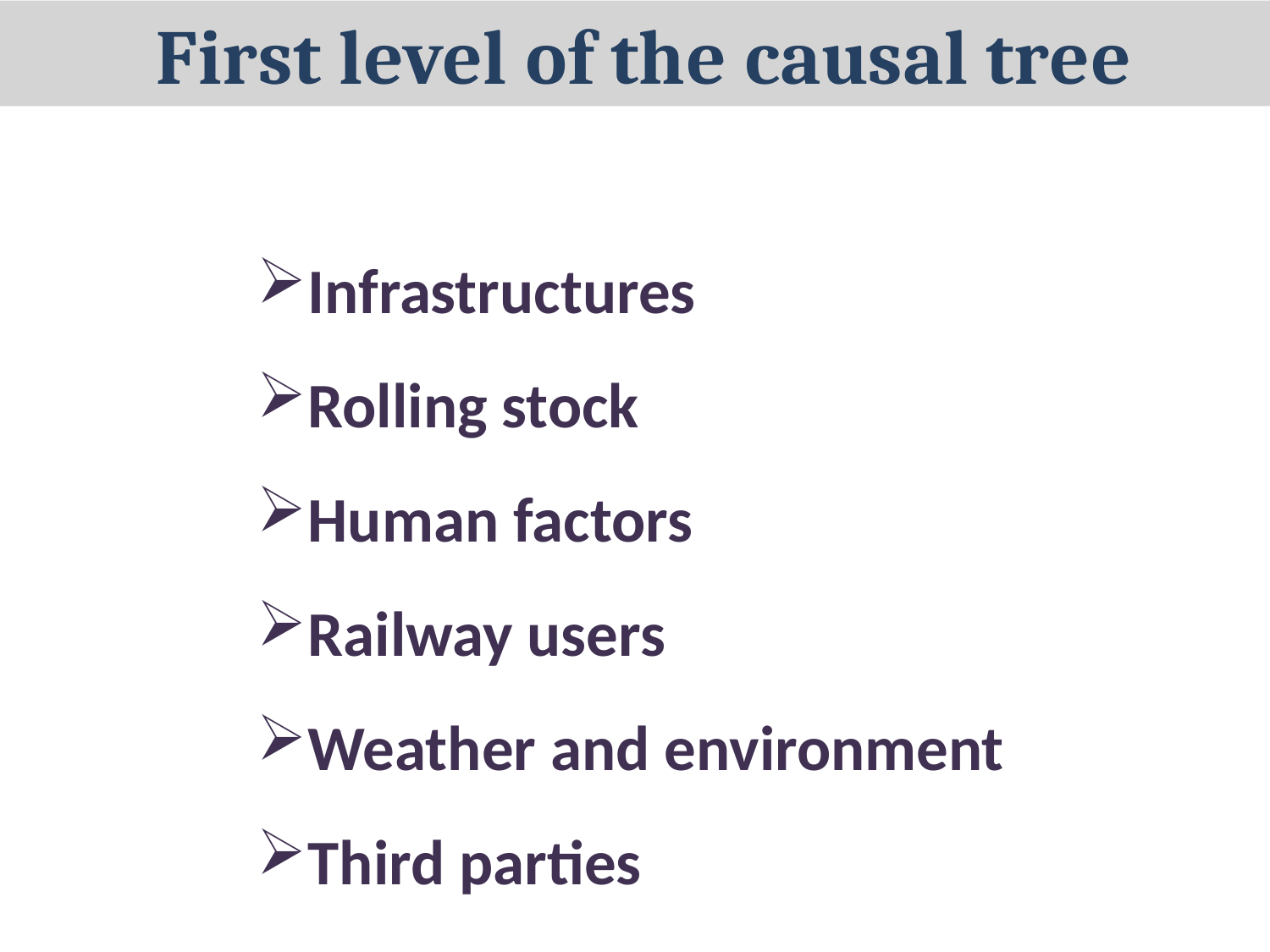

First level of the causal tree
Infrastructures
Rolling stock
Human factors
Railway users
Weather and environment
Third parties